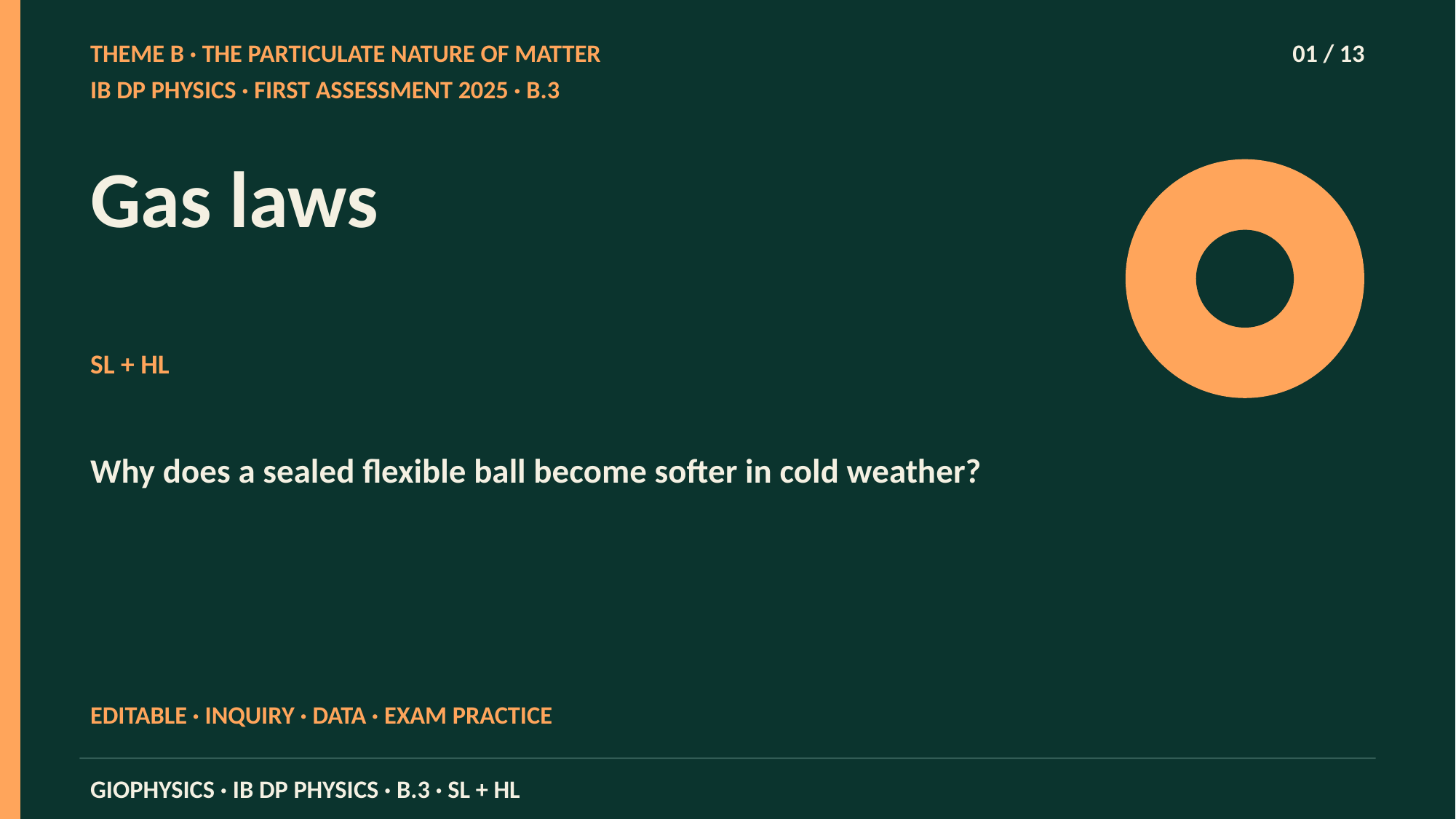

THEME B · THE PARTICULATE NATURE OF MATTER
01 / 13
IB DP PHYSICS · FIRST ASSESSMENT 2025 · B.3
Gas laws

SL + HL
Why does a sealed flexible ball become softer in cold weather?
EDITABLE · INQUIRY · DATA · EXAM PRACTICE

GIOPHYSICS · IB DP PHYSICS · B.3 · SL + HL